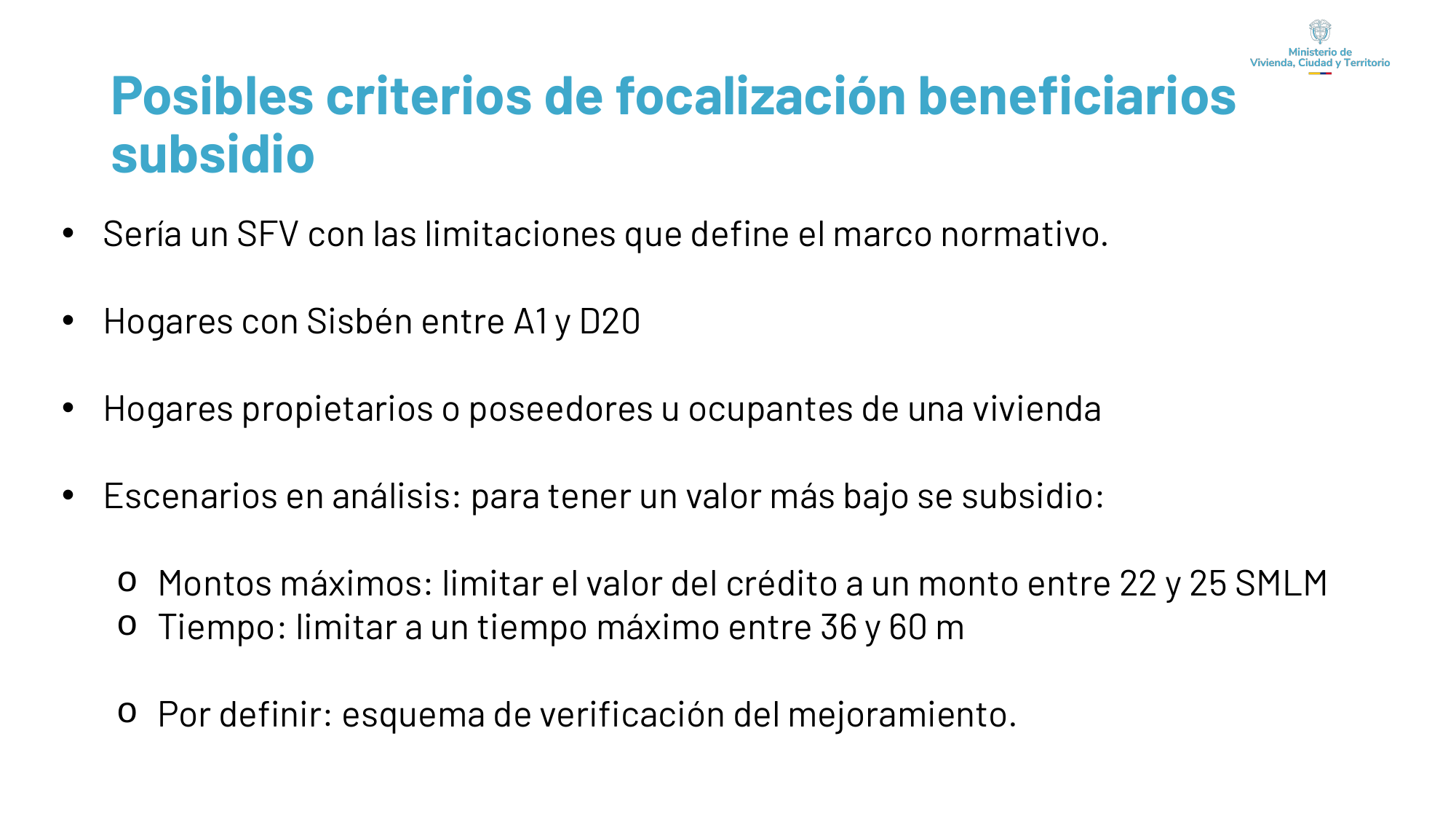

Posibles criterios de focalización beneficiarios subsidio
Sería un SFV con las limitaciones que define el marco normativo.

Hogares con Sisbén entre A1 y D20

Hogares propietarios o poseedores u ocupantes de una vivienda

Escenarios en análisis: para tener un valor más bajo se subsidio:

Montos máximos: limitar el valor del crédito a un monto entre 22 y 25 SMLM
Tiempo: limitar a un tiempo máximo entre 36 y 60 m

Por definir: esquema de verificación del mejoramiento.